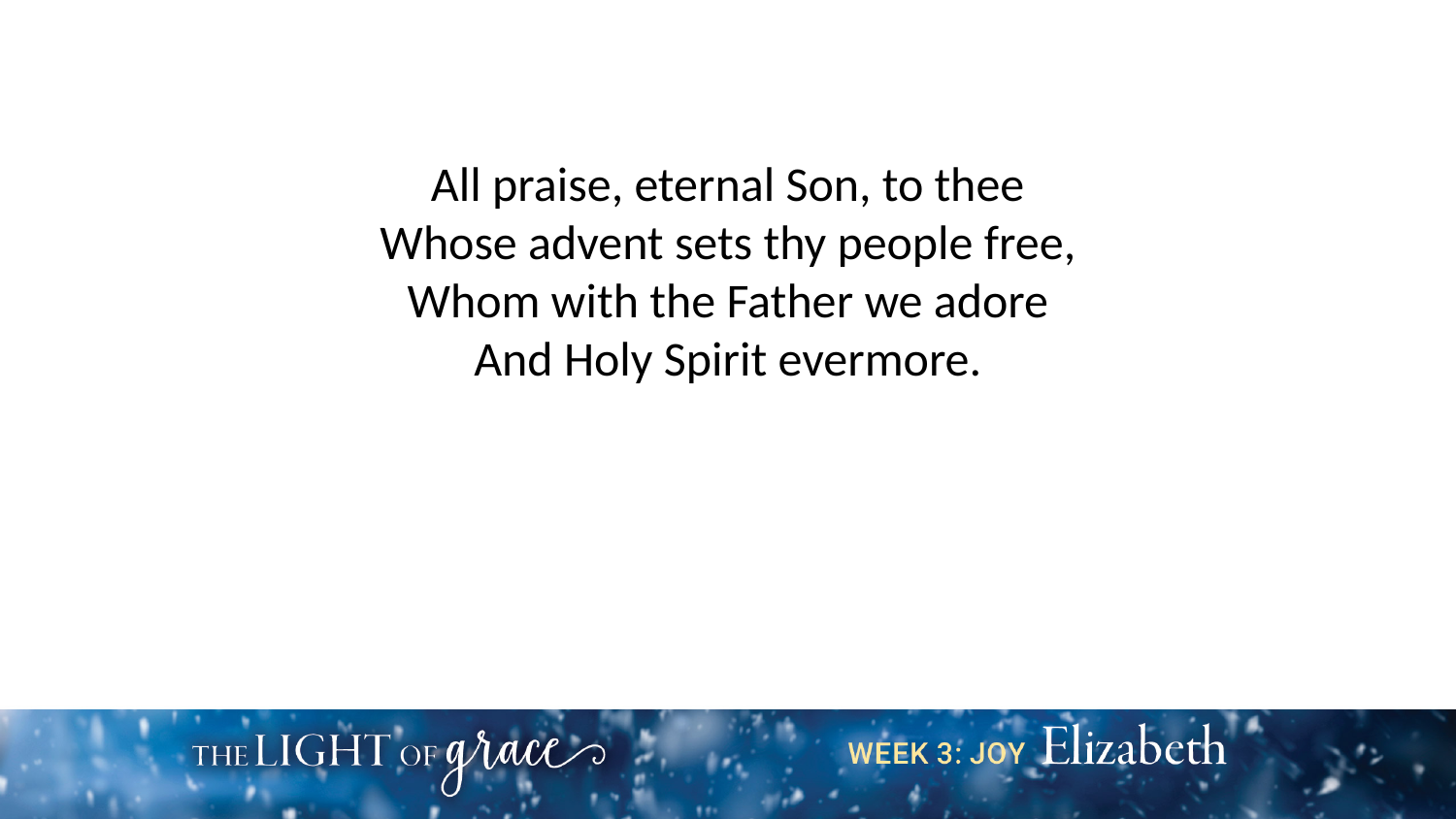

All praise, eternal Son, to thee
Whose advent sets thy people free,
Whom with the Father we adore
And Holy Spirit evermore.